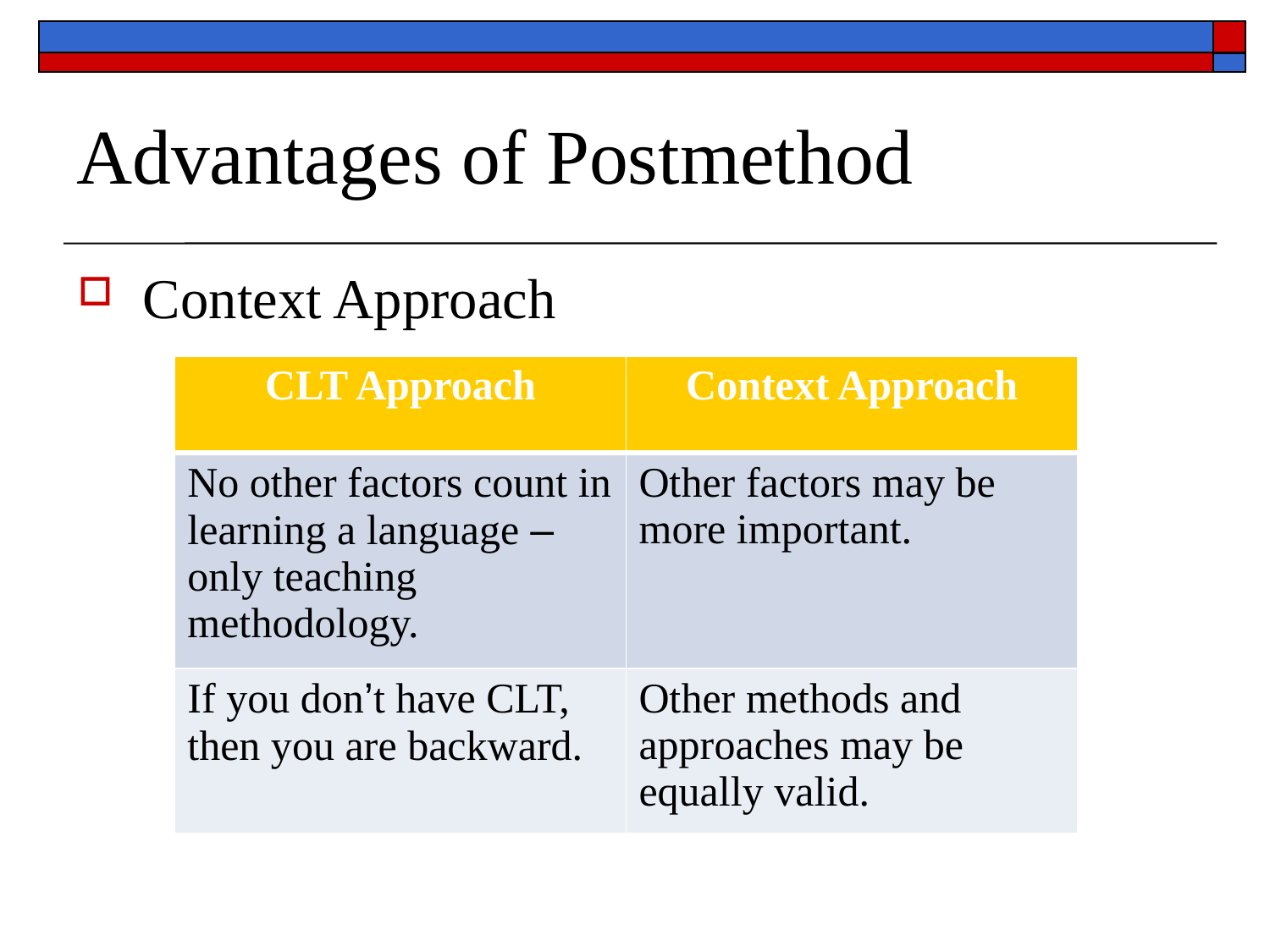

Advantages of Postmethod
Context Approach

| CLT Approach | Context Approach |
| --- | --- |
| No other factors count in learning a language – only teaching methodology. | Other factors may be more important. |
| If you don’t have CLT, then you are backward. | Other methods and approaches may be equally valid. |